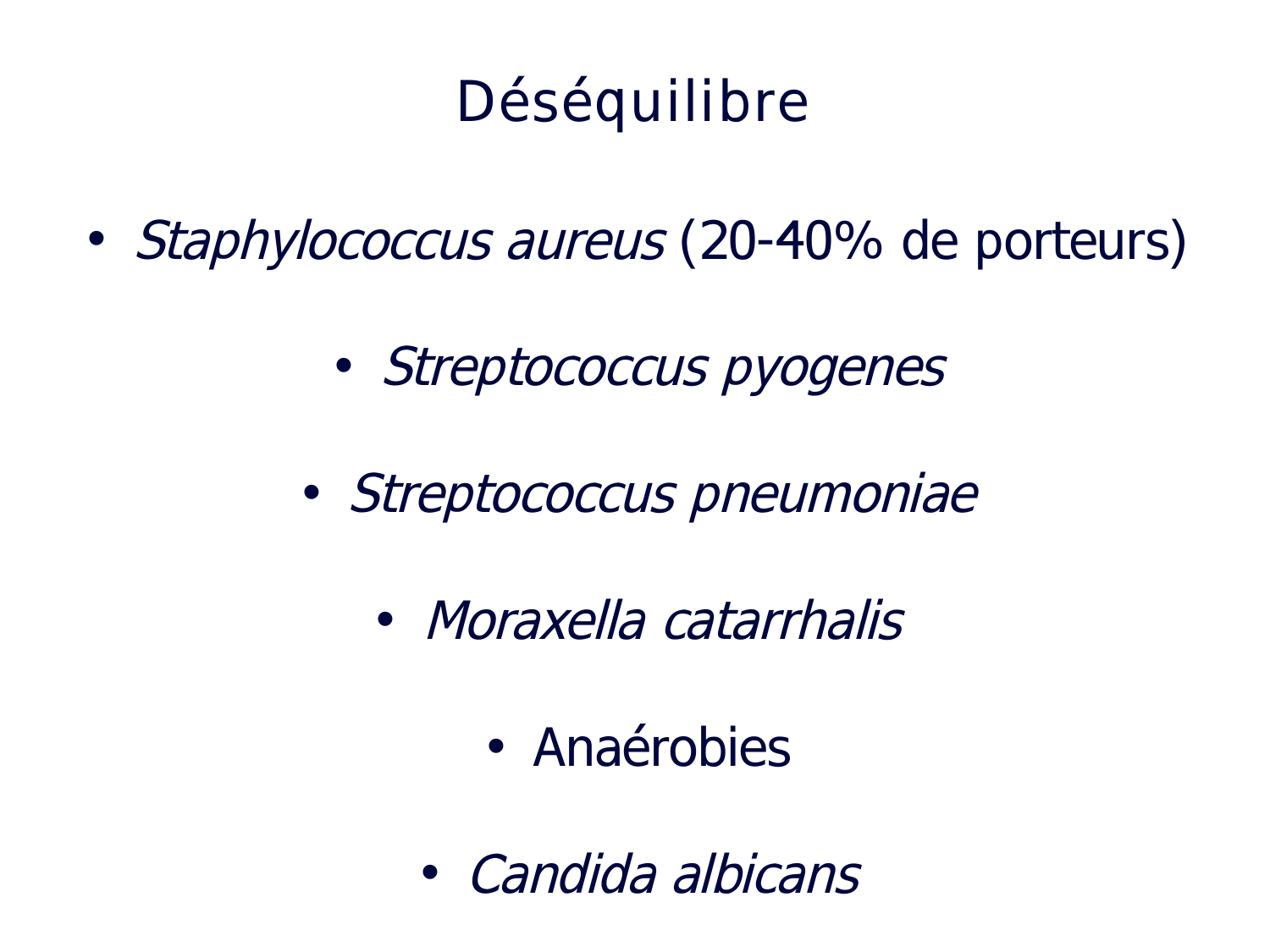

Déséquilibre
 Staphylococcus aureus (20-40% de porteurs)

 Streptococcus pyogenes

 Streptococcus pneumoniae

 Moraxella catarrhalis

 Anaérobies

 Candida albicans